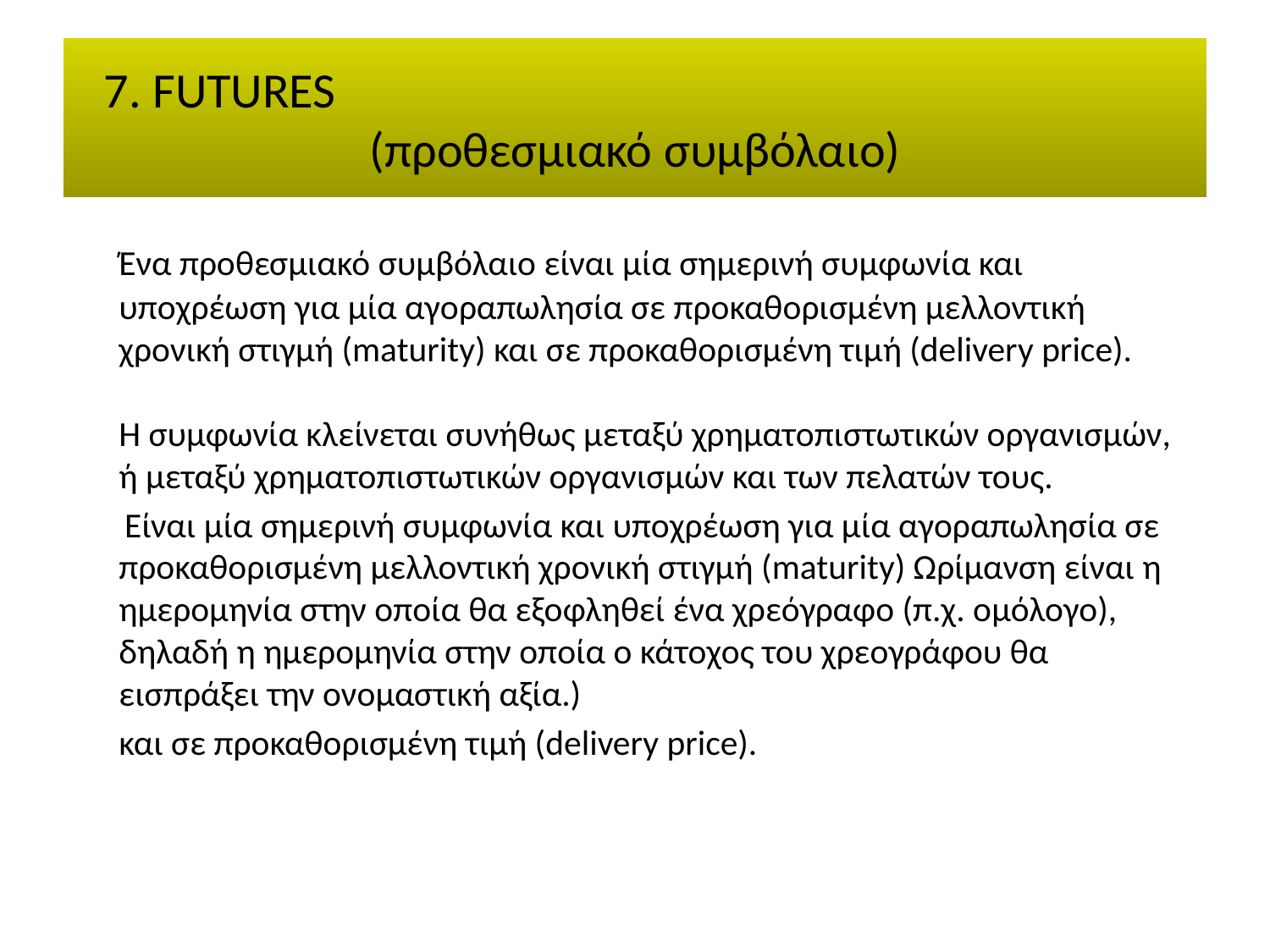

# 7. FUTURES                                                                           (προθεσμιακό συμβόλαιο)
	Ένα προθεσμιακό συμβόλαιο είναι μία σημερινή συμφωνία και υποχρέωση για μία αγοραπωλησία σε προκαθορισμένη μελλοντική χρονική στιγμή (maturity) και σε προκαθορισμένη τιμή (delivery price).
Η συμφωνία κλείνεται συνήθως μεταξύ χρηματοπιστωτικών οργανισμών, ή μεταξύ χρηματοπιστωτικών οργανισμών και των πελατών τους.
      Είναι μία σημερινή συμφωνία και υποχρέωση για μία αγοραπωλησία σε προκαθορισμένη μελλοντική χρονική στιγμή (maturity) Ωρίμανση είναι η ημερομηνία στην οποία θα εξοφληθεί ένα χρεόγραφο (π.χ. ομόλογο), δηλαδή η ημερομηνία στην οποία ο κάτοχος του χρεογράφου θα εισπράξει την ονομαστική αξία.)
 	και σε προκαθορισμένη τιμή (delivery price).